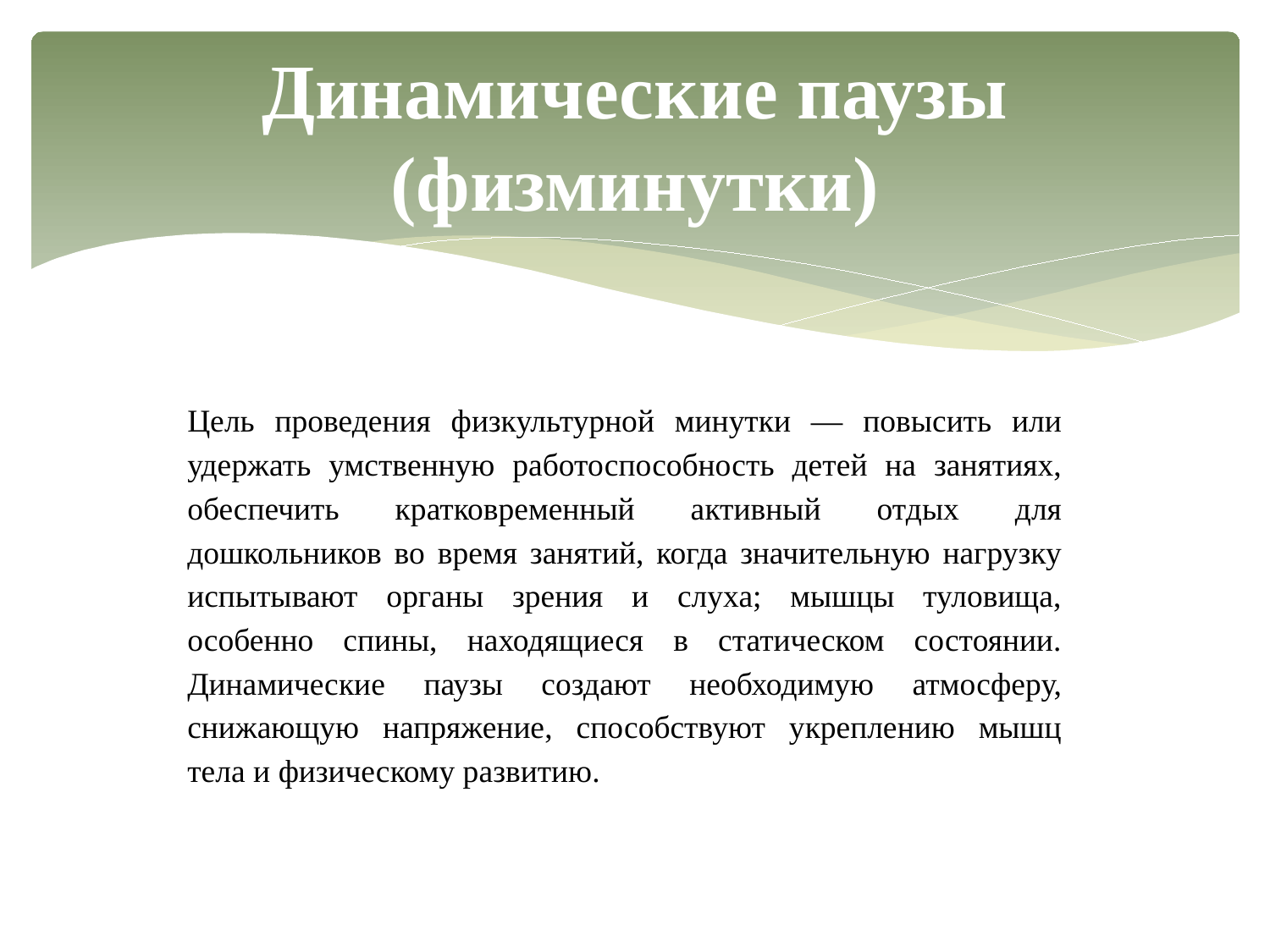

# Динамические паузы (физминутки)

Цель проведения физкультурной минутки — повысить или удержать умственную работоспособность детей на занятиях, обеспечить кратковременный активный отдых для дошкольников во время занятий, когда значительную нагрузку испытывают органы зрения и слуха; мышцы туловища, особенно спины, находящиеся в статическом состоянии. Динамические паузы создают необходимую атмосферу, снижающую напряжение, способствуют укреплению мышц тела и физическому развитию.